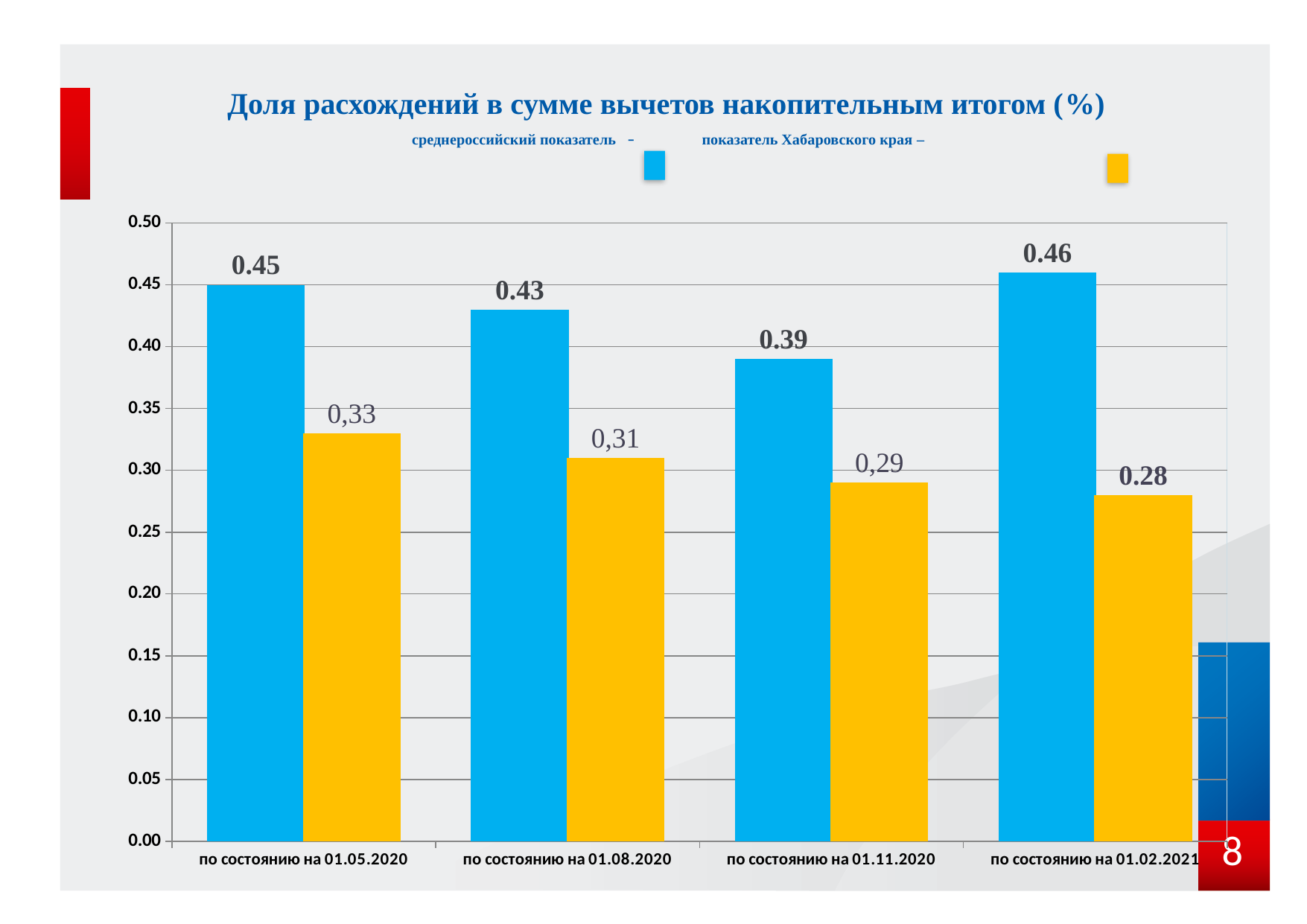

# Доля расхождений в сумме вычетов накопительным итогом (%) среднероссийский показатель   –                    показатель Хабаровского края –

### Chart

| Category | Ряд 1 | Ряд 2 |
|---|---|---|
| по состоянию на 01.05.2020 | 0.45 | 0.33 |
| по состоянию на 01.08.2020 | 0.43 | 0.31 |
| по состоянию на 01.11.2020 | 0.39 | 0.29 |
| по состоянию на 01.02.2021 | 0.46 | 0.28 |
8
2%
2%